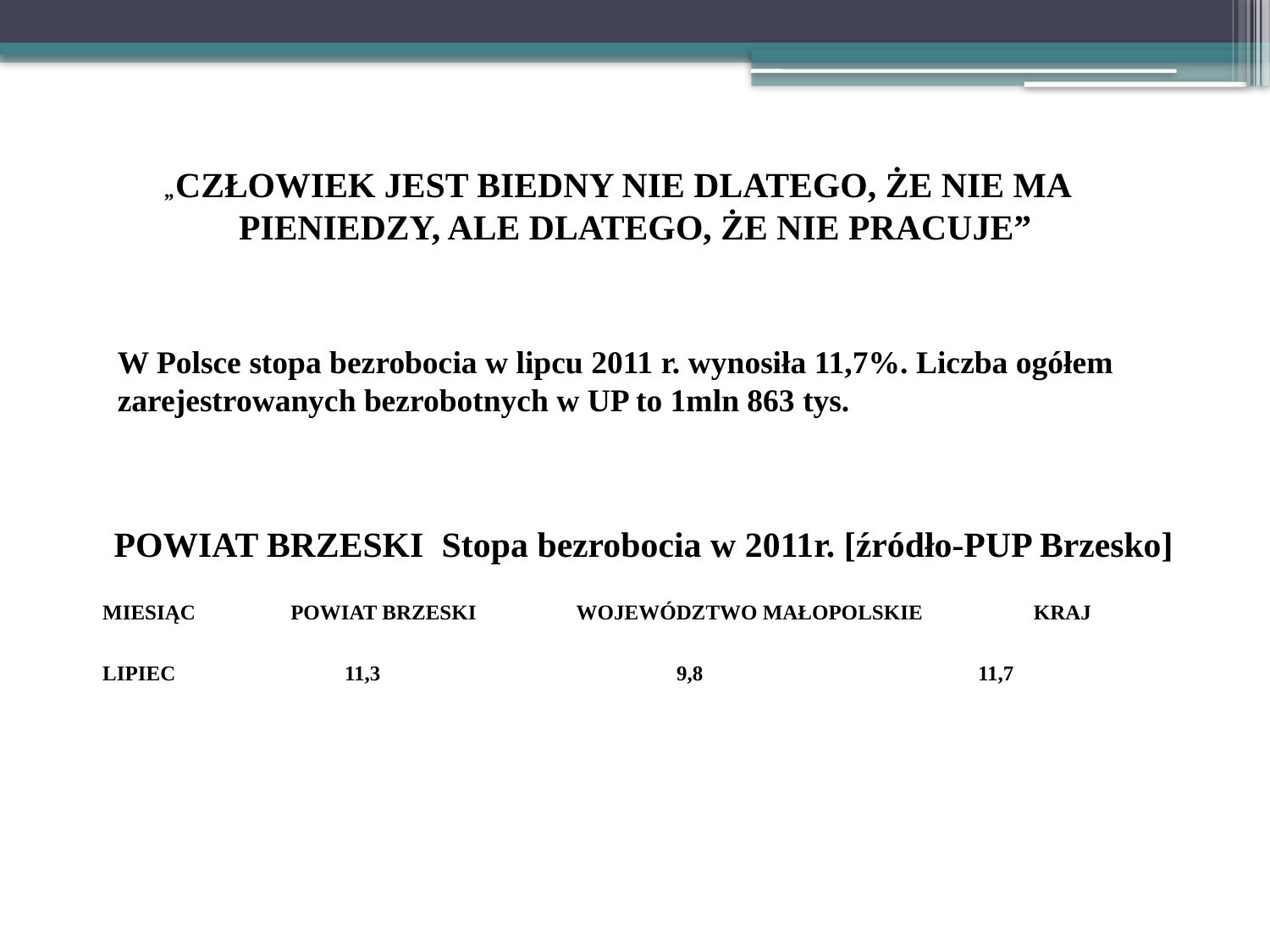

„CZŁOWIEK JEST BIEDNY NIE DLATEGO, ŻE NIE MA PIENIEDZY, ALE DLATEGO, ŻE NIE PRACUJE”
# W Polsce stopa bezrobocia w lipcu 2011 r. wynosiła 11,7%. Liczba ogółem zarejestrowanych bezrobotnych w UP to 1mln 863 tys.
POWIAT BRZESKI  Stopa bezrobocia w 2011r. [źródło-PUP Brzesko]

MIESIĄC                  POWIAT BRZESKI                   WOJEWÓDZTWO MAŁOPOLSKIE                     KRAJ

LIPIEC                                11,3                                                        9,8                                                    11,7